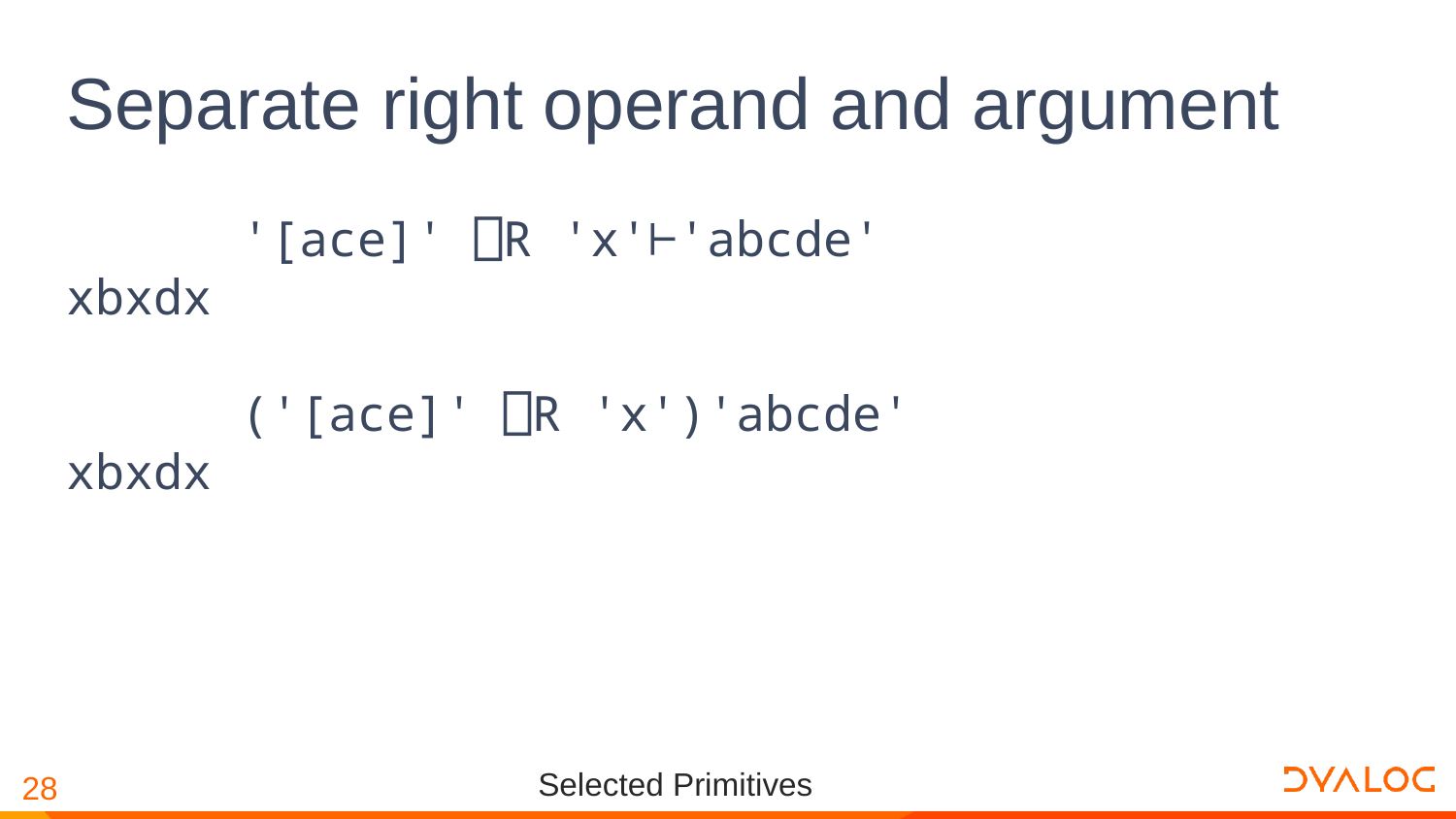

# Separate right operand and argument
      '[ace]' ⎕R 'x'⊢'abcde'
xbxdx
      ('[ace]' ⎕R 'x')'abcde'
xbxdx